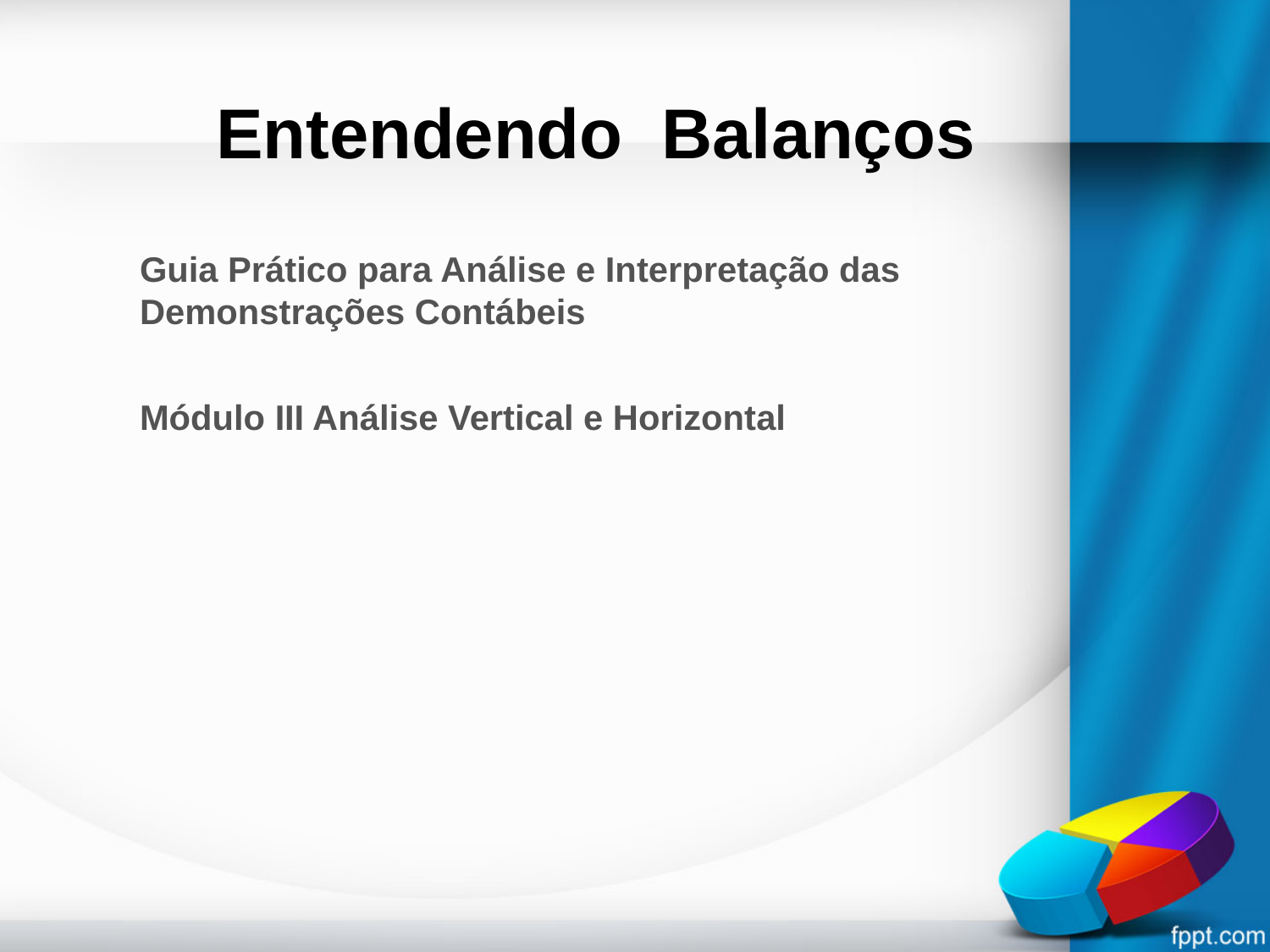

# Entendendo  Balanços
Guia Prático para Análise e Interpretação das Demonstrações Contábeis

Módulo III Análise Vertical e Horizontal